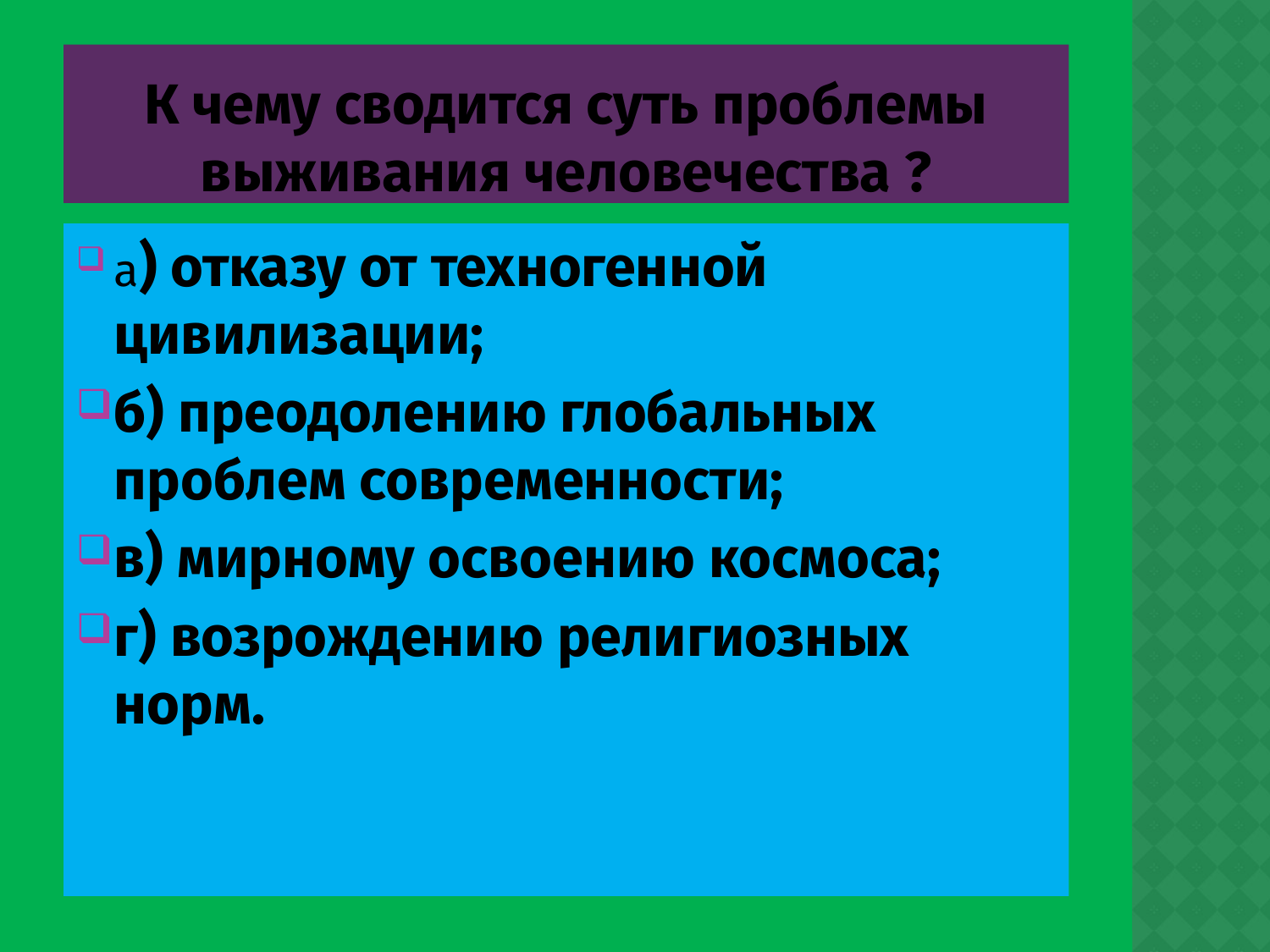

# К чему сводится суть проблемы выживания человечества ?
а) отказу от техногенной цивилизации;
б) преодолению глобальных проблем современности;
в) мирному освоению космоса;
г) возрождению религиозных норм.